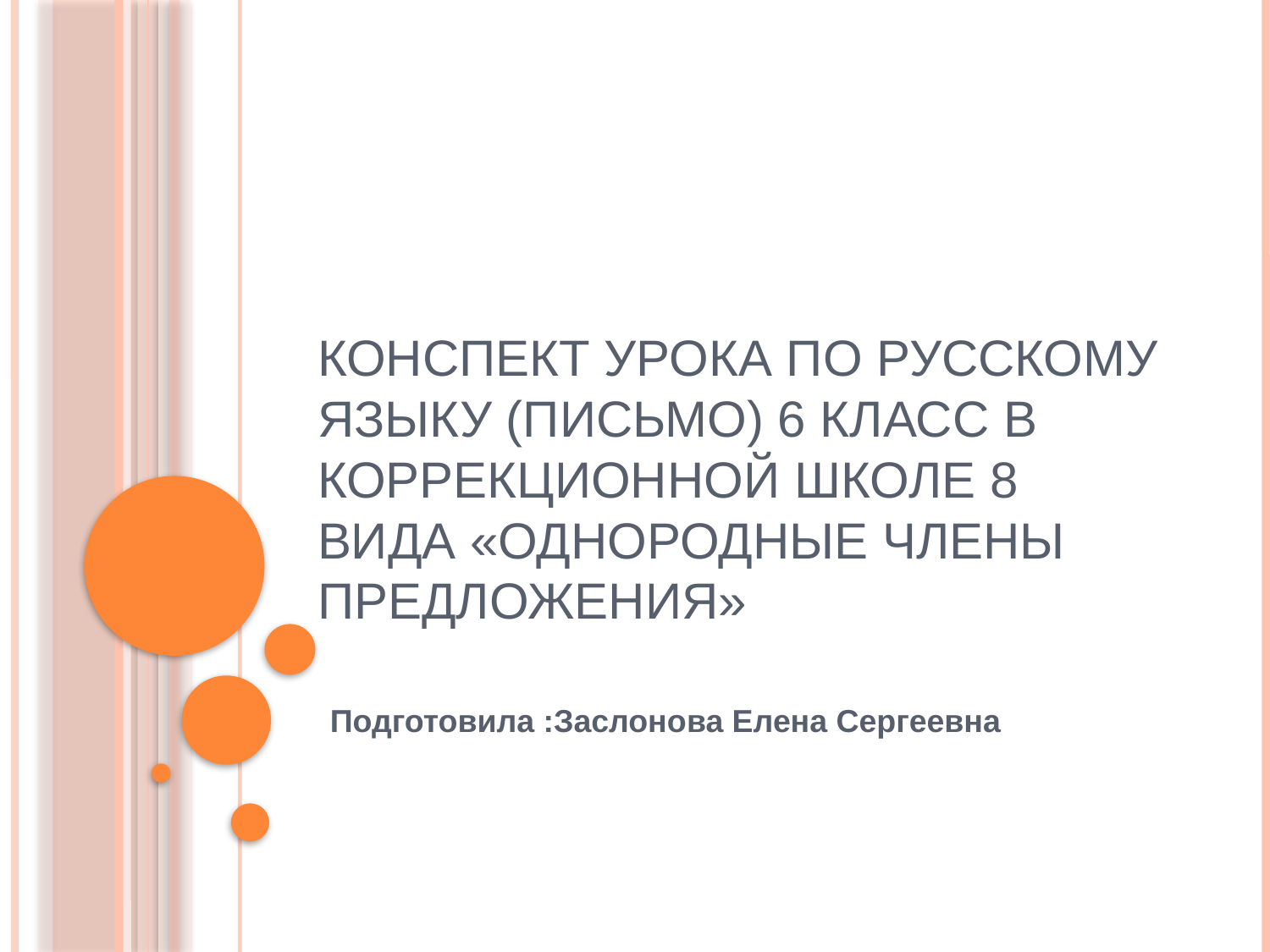

# Конспект урока по русскому языку (письмо) 6 класс в коррекционной школе 8 вида «Однородные члены предложения»
Подготовила :Заслонова Елена Сергеевна